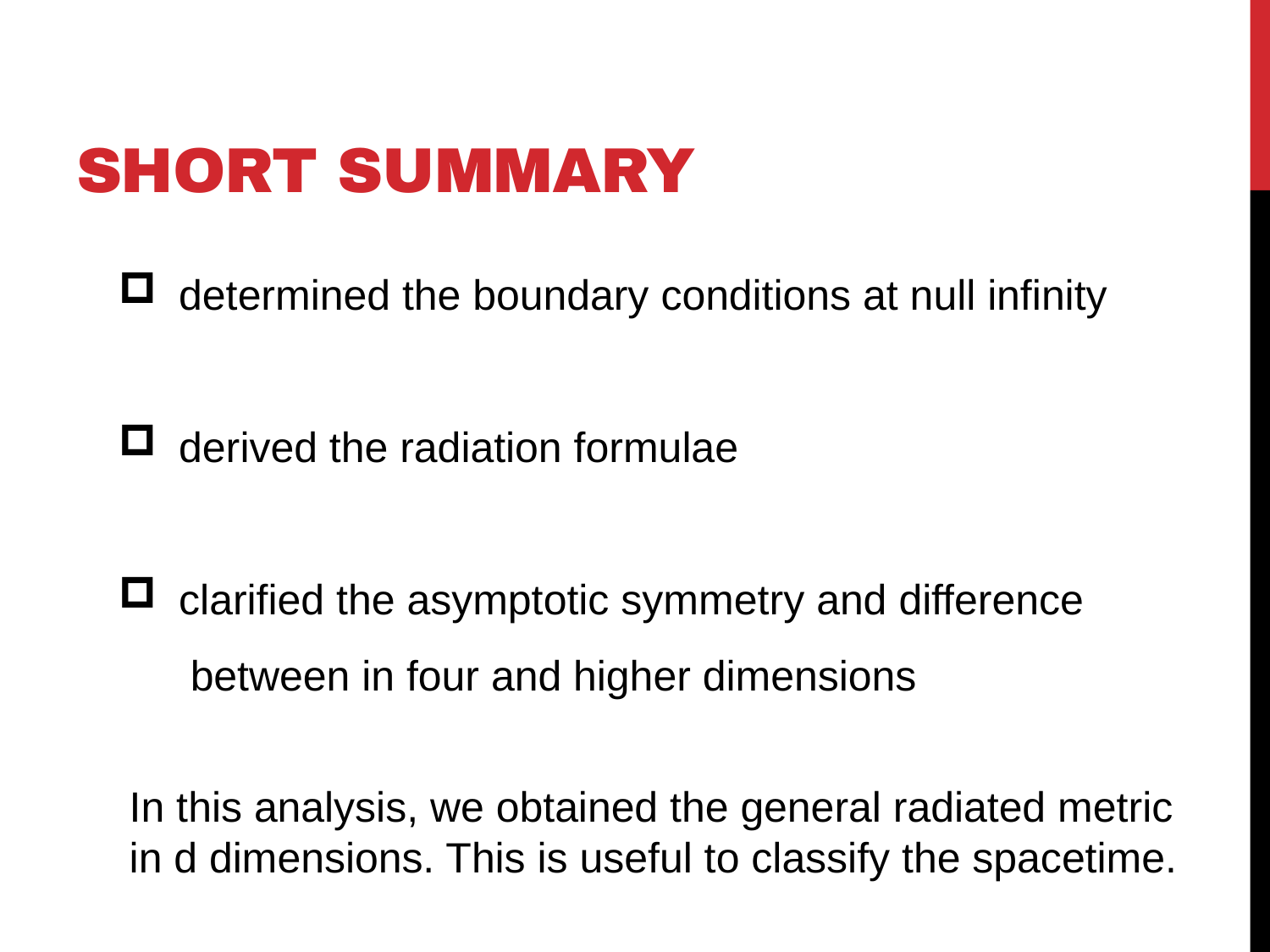

# short summary
 determined the boundary conditions at null infinity

 derived the radiation formulae

 clarified the asymptotic symmetry and difference
      between in four and higher dimensions
In this analysis, we obtained the general radiated metric in d dimensions. This is useful to classify the spacetime.